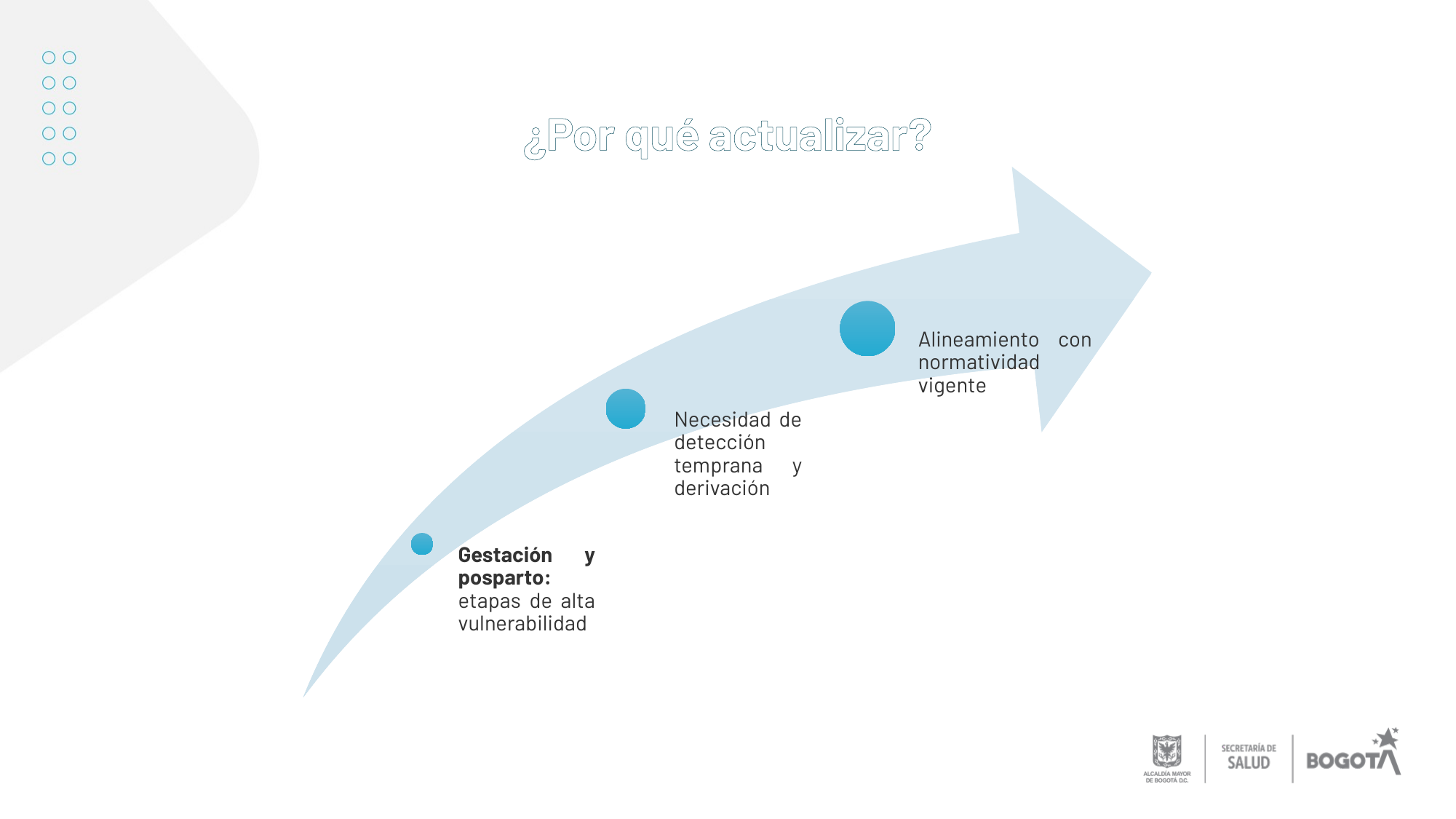

# ¿Por qué actualizar?
Gestación y posparto: etapas de alta vulnerabilidad
Necesidad de detección temprana y derivación
Alineamiento con normatividad vigente